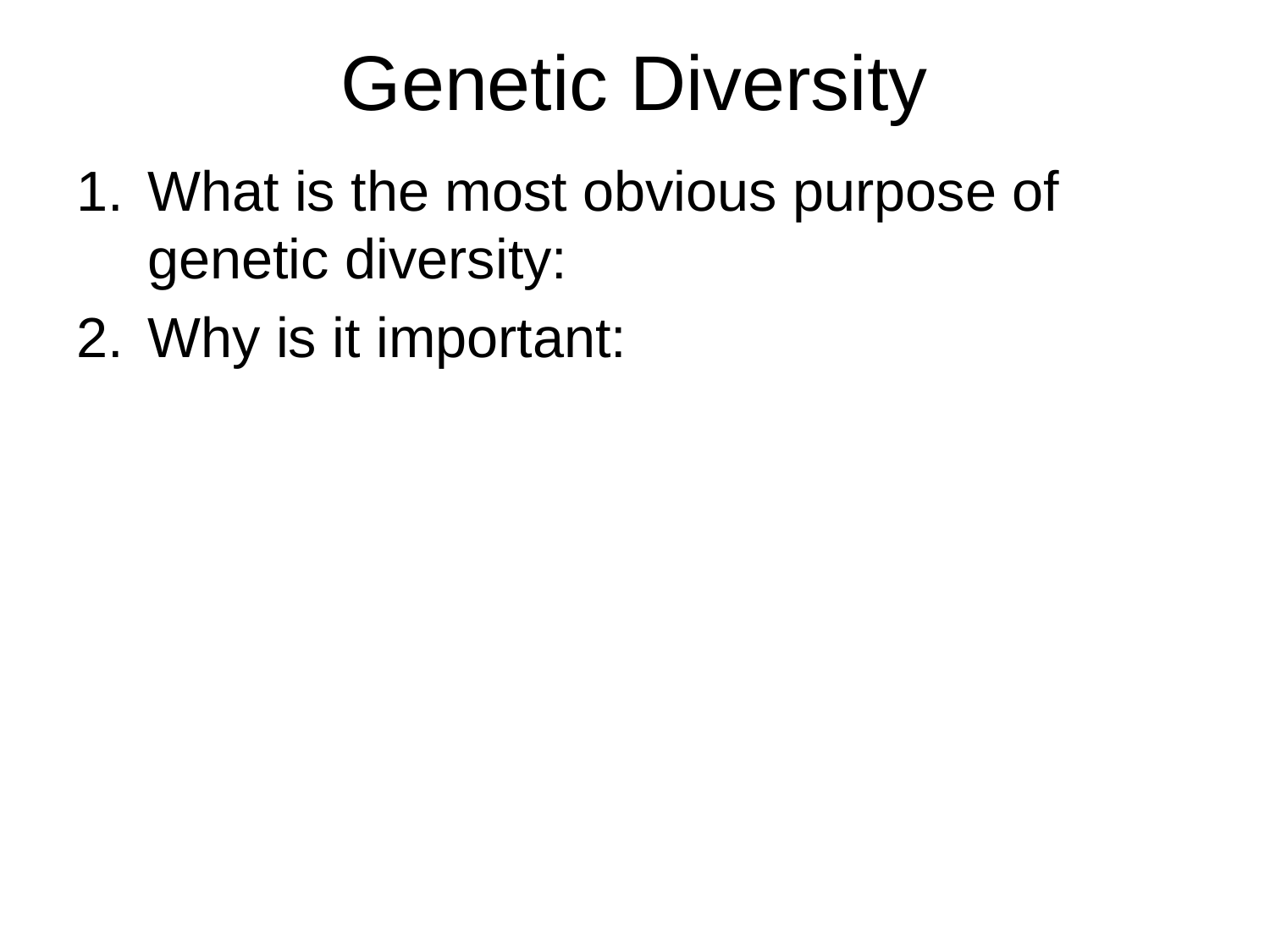

# Genetic Diversity
What is the most obvious purpose of genetic diversity:
Why is it important: